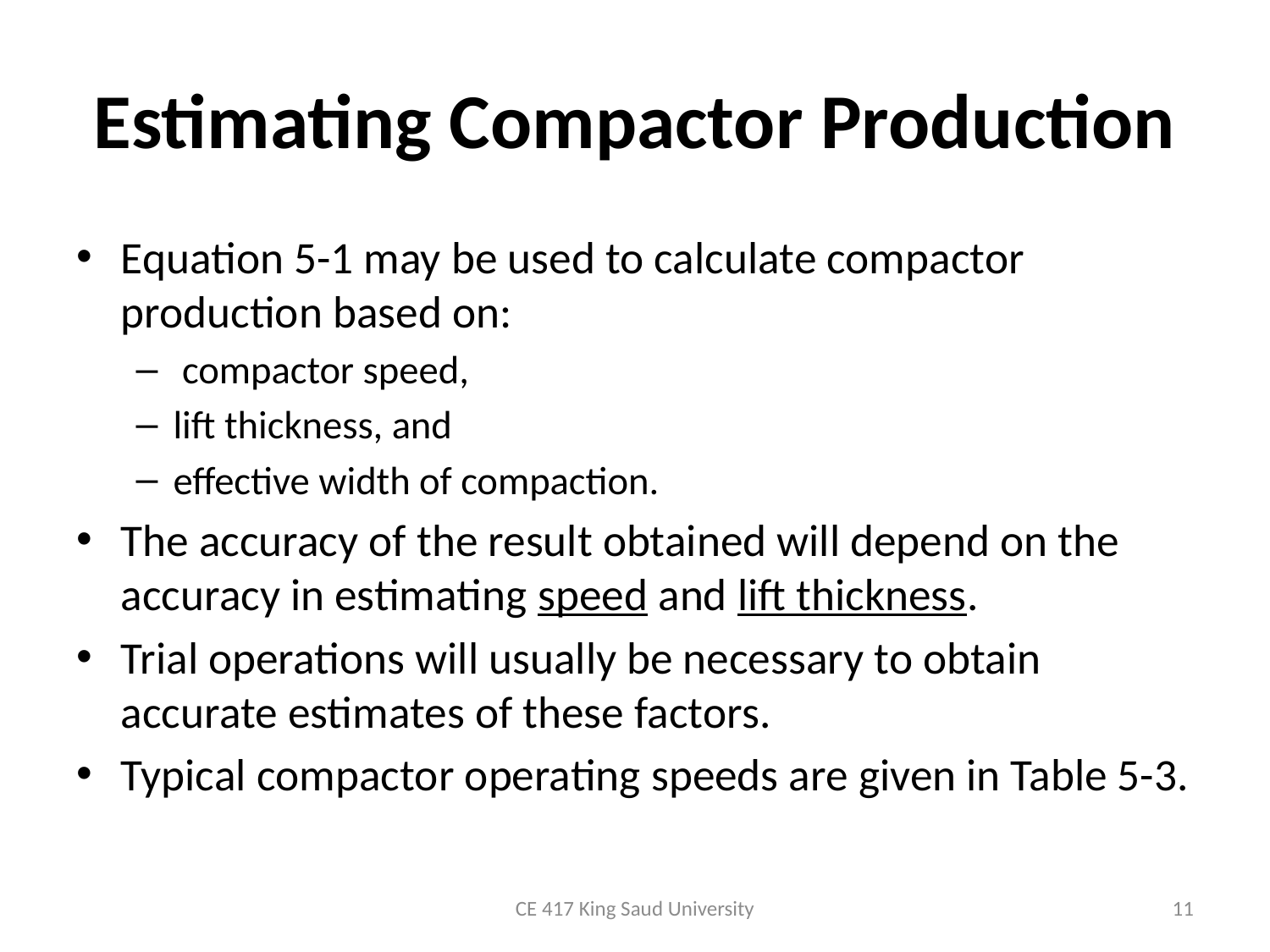

# Estimating Compactor Production
Equation 5-1 may be used to calculate compactor production based on:
 compactor speed,
lift thickness, and
effective width of compaction.
The accuracy of the result obtained will depend on the accuracy in estimating speed and lift thickness.
Trial operations will usually be necessary to obtain accurate estimates of these factors.
Typical compactor operating speeds are given in Table 5-3.

CE 417 King Saud University
11